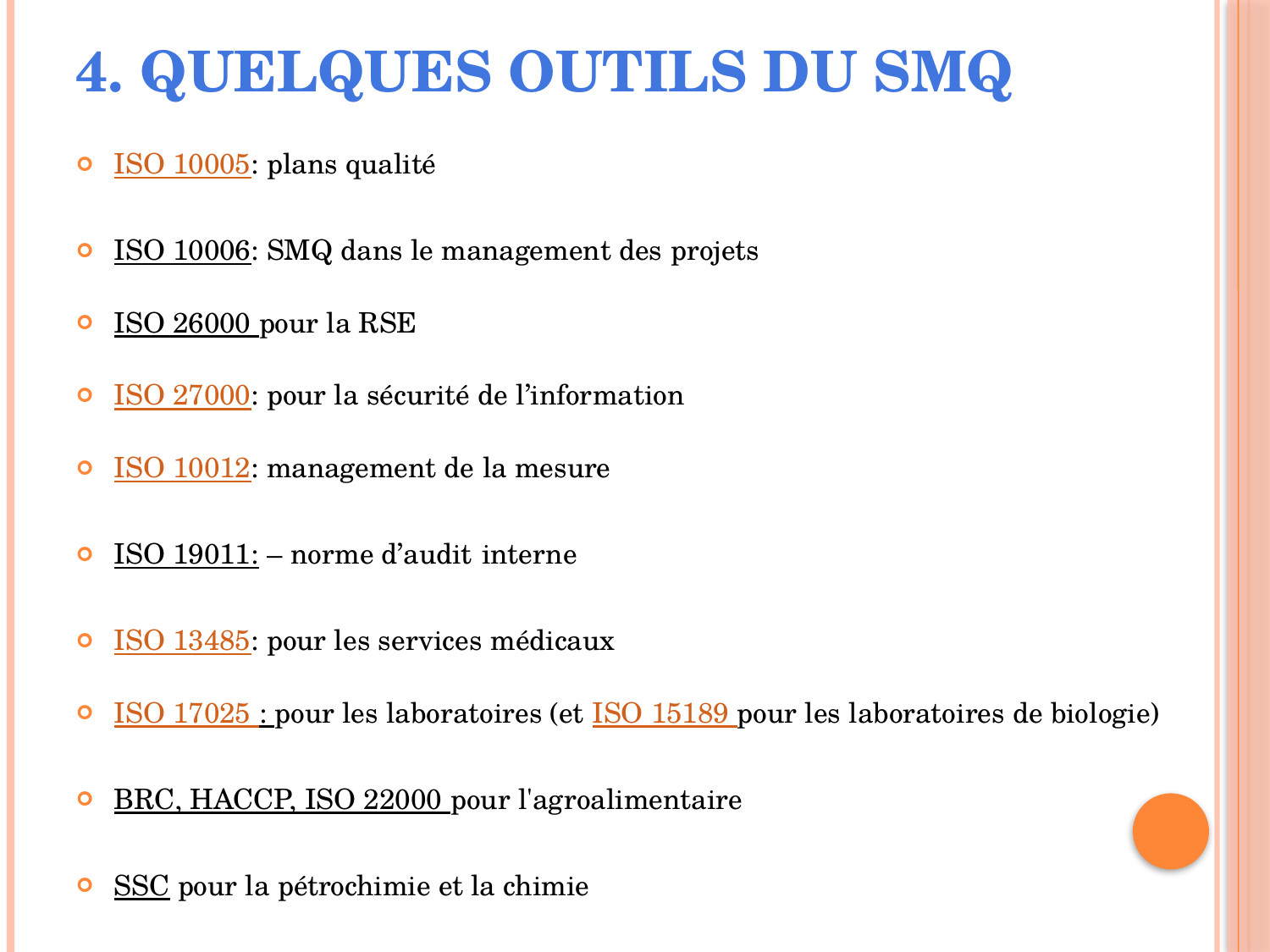

# 4. Quelques outils du SMQ
ISO 10005: plans qualité

ISO 10006: SMQ dans le management des projets
ISO 26000 pour la RSE
ISO 27000: pour la sécurité de l’information
ISO 10012: management de la mesure

ISO 19011: – norme d’audit interne

ISO 13485: pour les services médicaux
ISO 17025 : pour les laboratoires (et ISO 15189 pour les laboratoires de biologie)

BRC, HACCP, ISO 22000 pour l'agroalimentaire

SSC pour la pétrochimie et la chimie

ISO 9001: exigences d’un SMQ